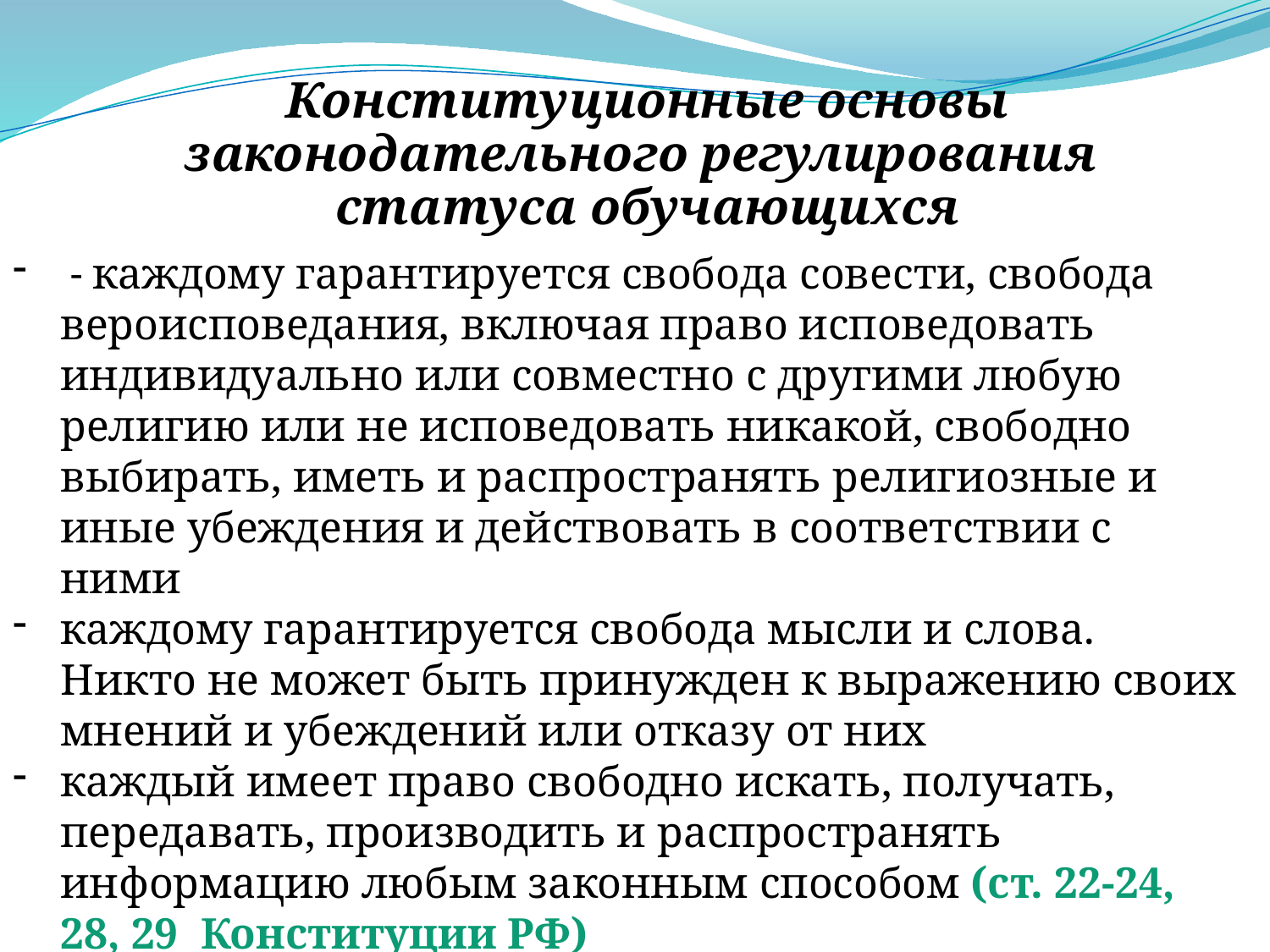

Конституционные основы законодательного регулирования
статуса обучающихся
 - каждому гарантируется свобода совести, свобода вероисповедания, включая право исповедовать индивидуально или совместно с другими любую религию или не исповедовать никакой, свободно выбирать, иметь и распространять религиозные и иные убеждения и действовать в соответствии с ними
каждому гарантируется свобода мысли и слова. Никто не может быть принужден к выражению своих мнений и убеждений или отказу от них
каждый имеет право свободно искать, получать, передавать, производить и распространять информацию любым законным способом (ст. 22-24, 28, 29  Конституции РФ)